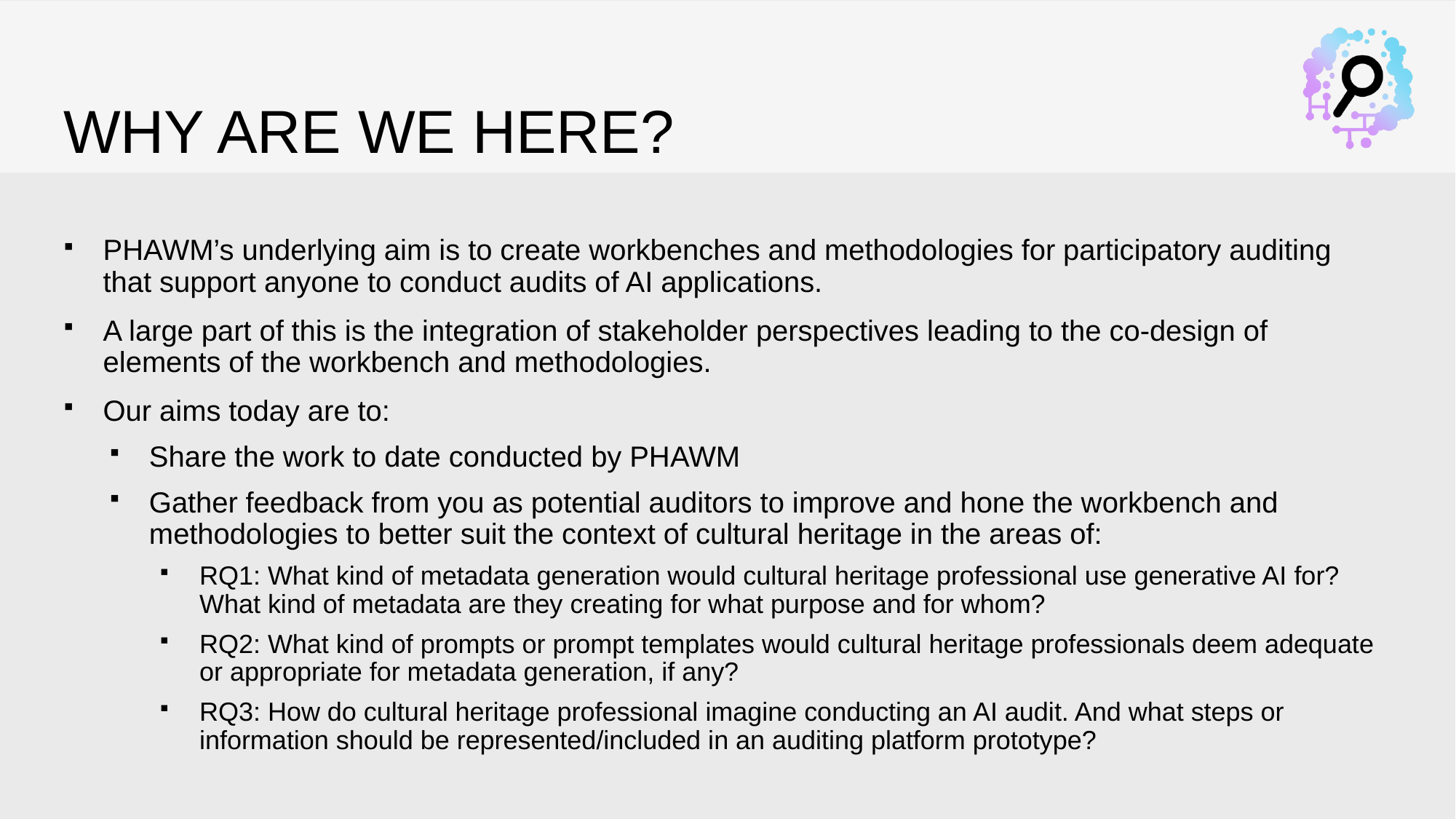

# Why are we here?
PHAWM’s underlying aim is to create workbenches and methodologies for participatory auditing that support anyone to conduct audits of AI applications.
A large part of this is the integration of stakeholder perspectives leading to the co-design of elements of the workbench and methodologies.
Our aims today are to:
Share the work to date conducted by PHAWM
Gather feedback from you as potential auditors to improve and hone the workbench and methodologies to better suit the context of cultural heritage in the areas of:
RQ1: What kind of metadata generation would cultural heritage professional use generative AI for? What kind of metadata are they creating for what purpose and for whom?
RQ2: What kind of prompts or prompt templates would cultural heritage professionals deem adequate or appropriate for metadata generation, if any?
RQ3: How do cultural heritage professional imagine conducting an AI audit. And what steps or information should be represented/included in an auditing platform prototype?